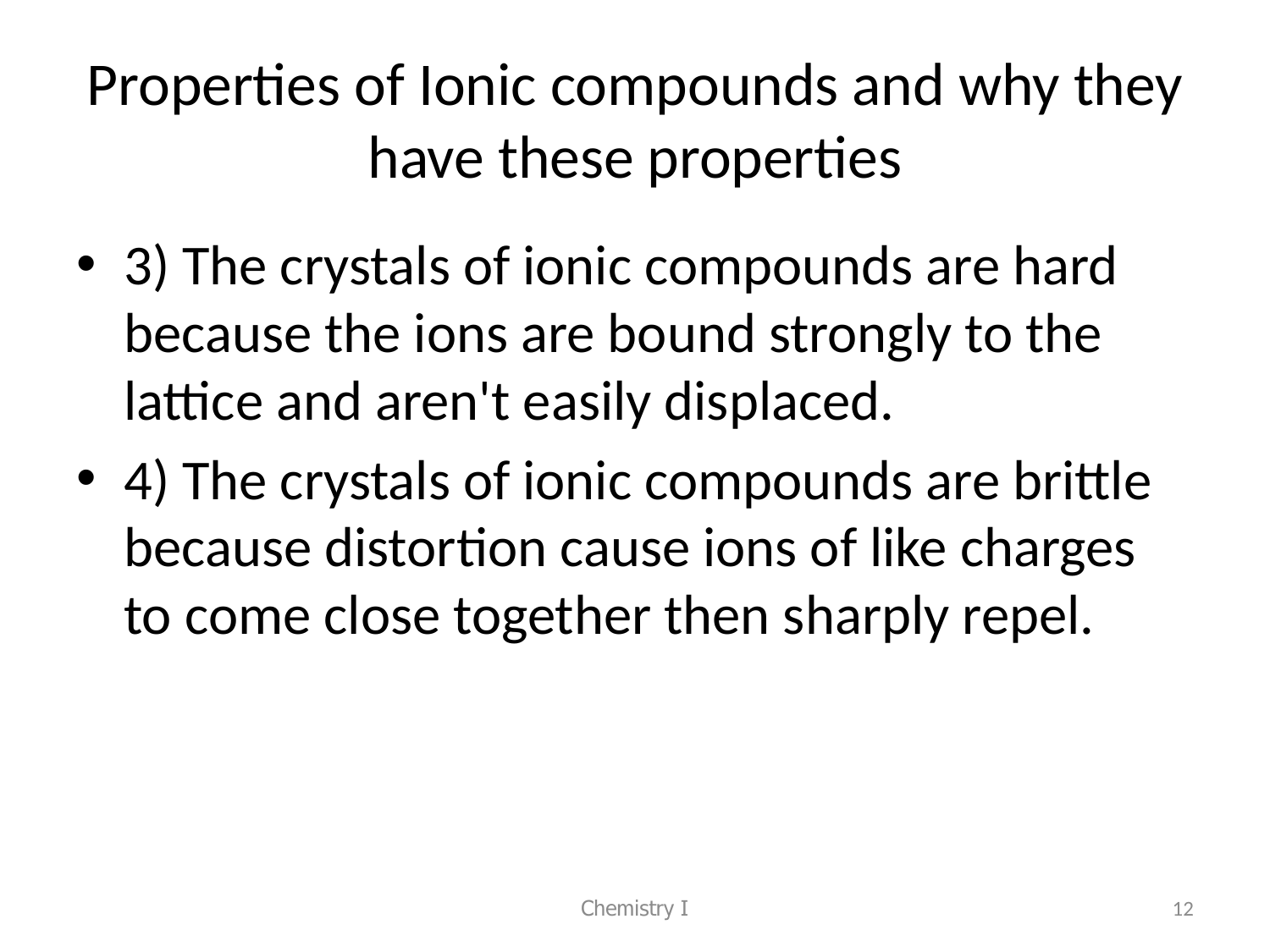

# Properties of Ionic compounds and why they have these properties
3) The crystals of ionic compounds are hard because the ions are bound strongly to the lattice and aren't easily displaced.
4) The crystals of ionic compounds are brittle because distortion cause ions of like charges to come close together then sharply repel.
Chemistry I
12